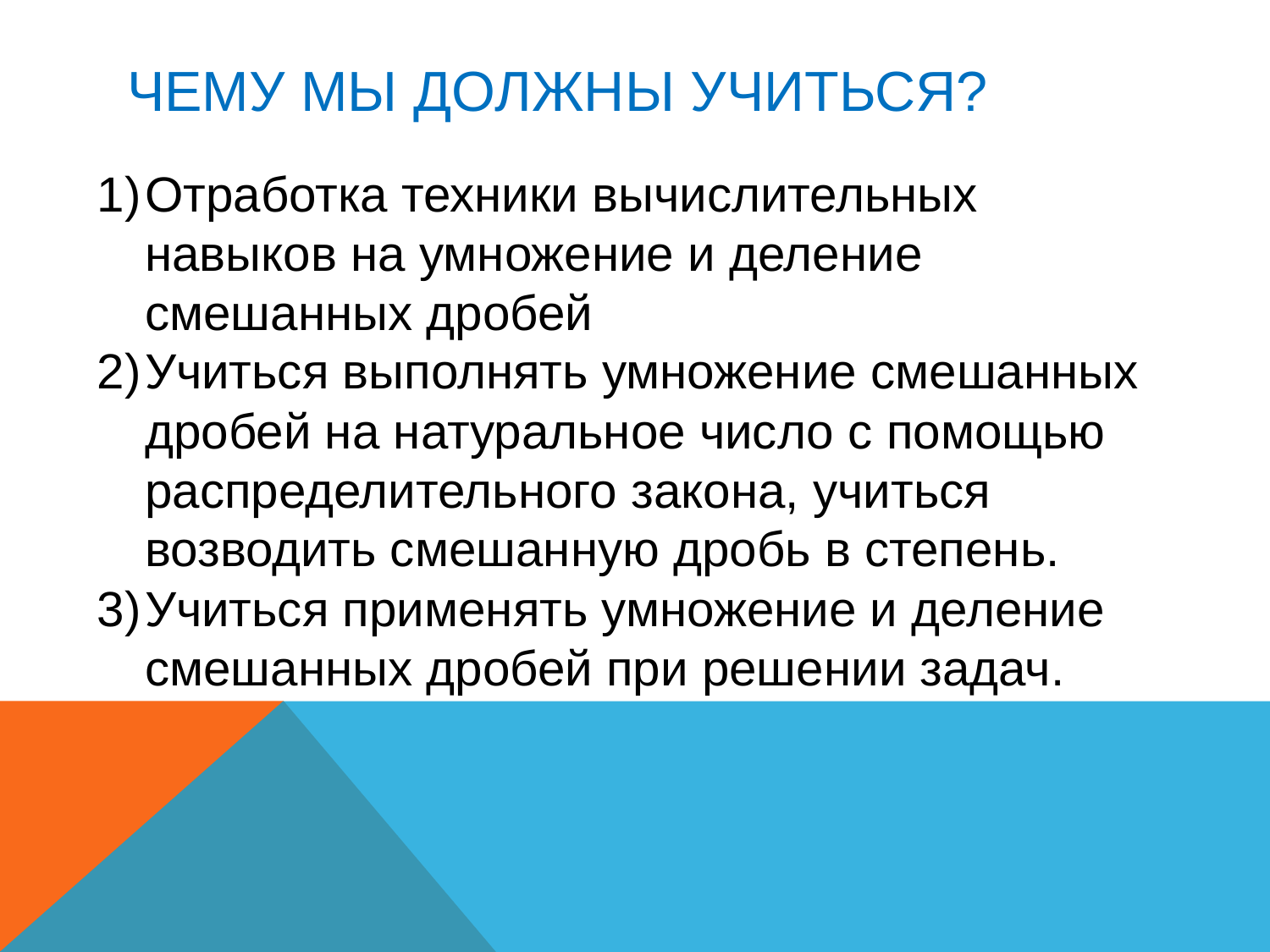

# Чему мы должны учиться?
Отработка техники вычислительных навыков на умножение и деление смешанных дробей
Учиться выполнять умножение смешанных дробей на натуральное число с помощью распределительного закона, учиться возводить смешанную дробь в степень.
Учиться применять умножение и деление смешанных дробей при решении задач.